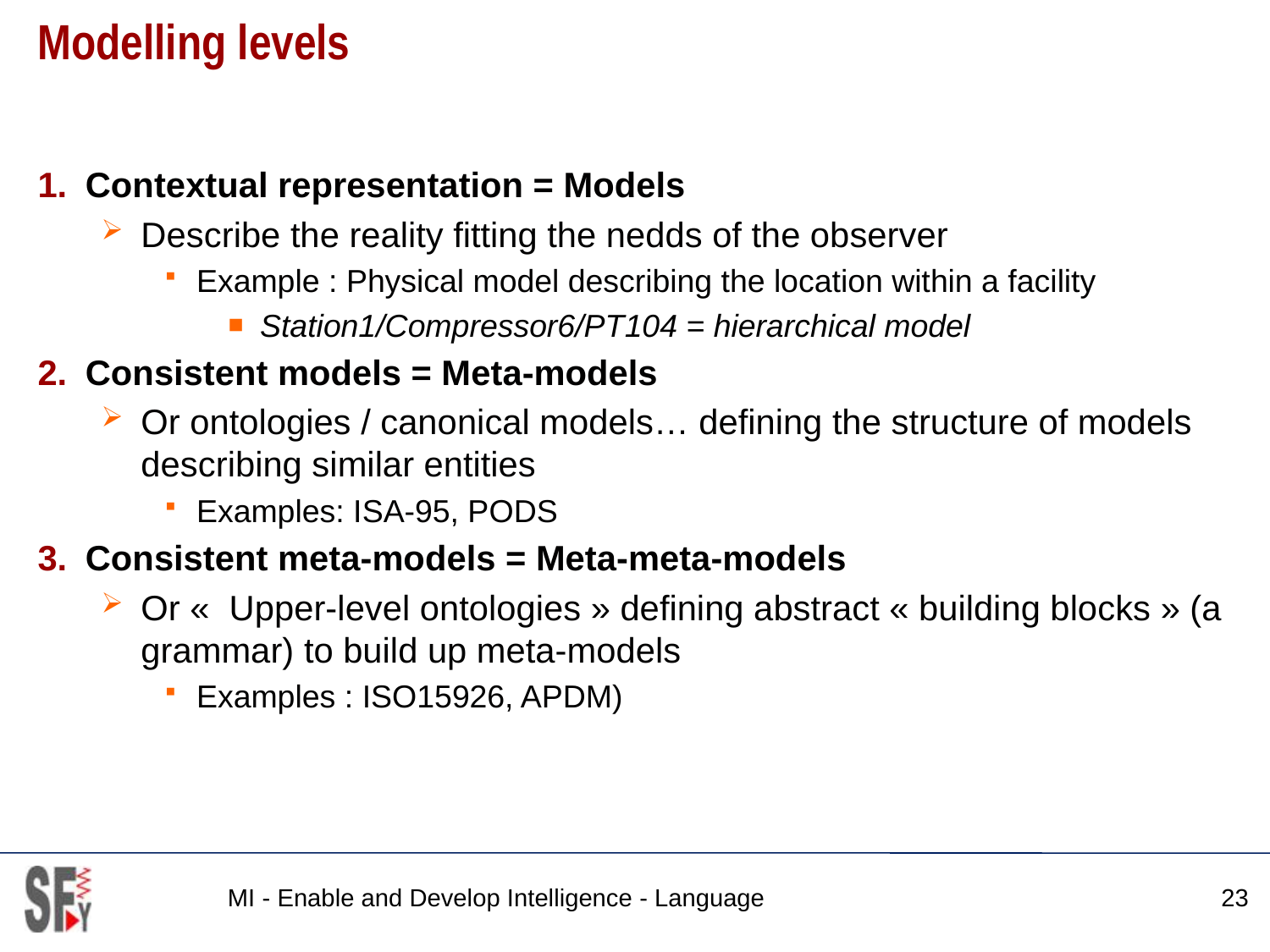

# Modelling levels
Contextual representation = Models
Describe the reality fitting the nedds of the observer
Example : Physical model describing the location within a facility
Station1/Compressor6/PT104 = hierarchical model
Consistent models = Meta-models
Or ontologies / canonical models… defining the structure of models describing similar entities
Examples: ISA-95, PODS
Consistent meta-models = Meta-meta-models
Or «  Upper-level ontologies » defining abstract « building blocks » (a grammar) to build up meta-models
Examples : ISO15926, APDM)
MI - Enable and Develop Intelligence - Language
23